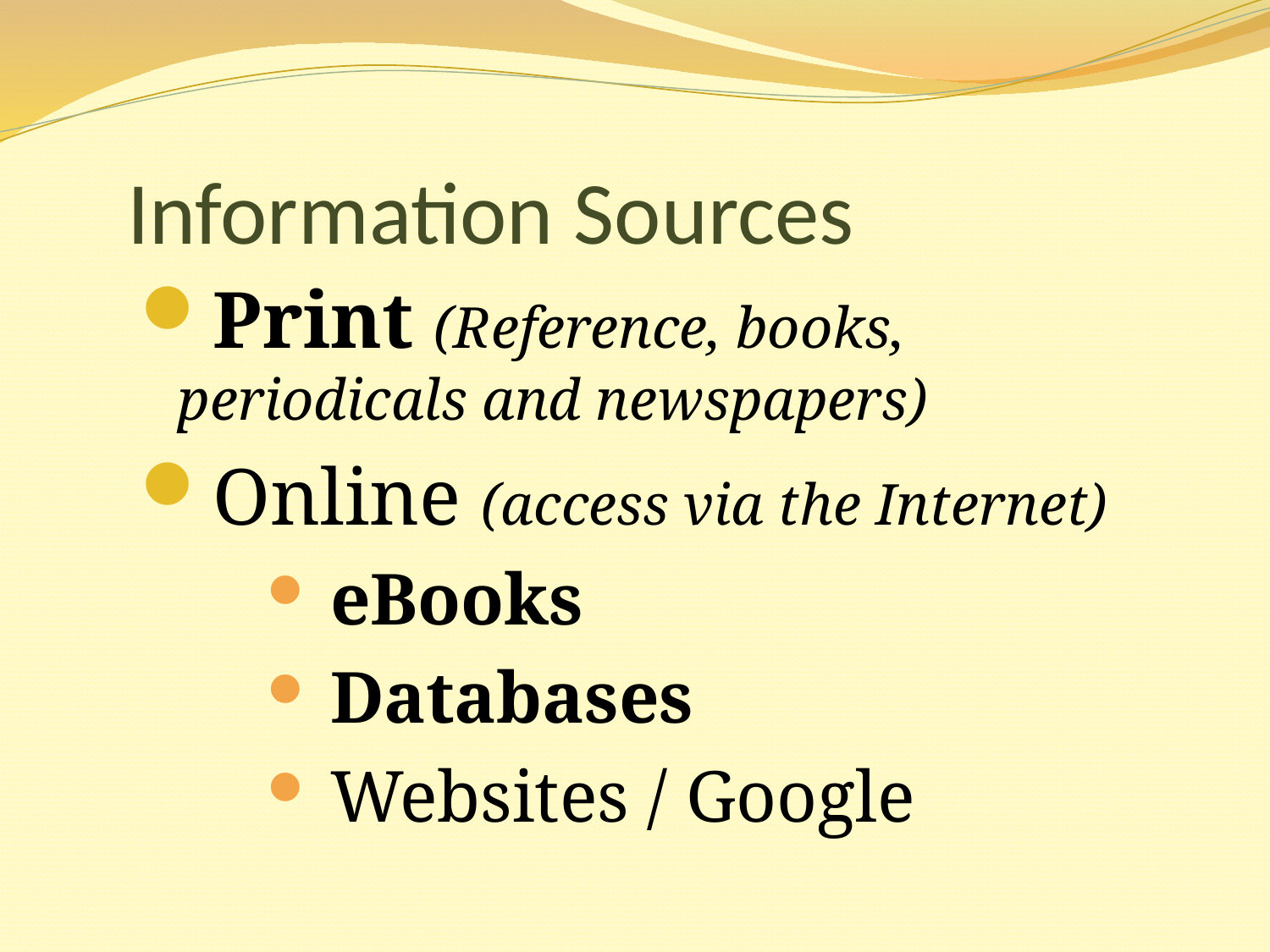

# Information Sources
Print (Reference, books, periodicals and newspapers)
Online (access via the Internet)
eBooks
Databases
Websites / Google